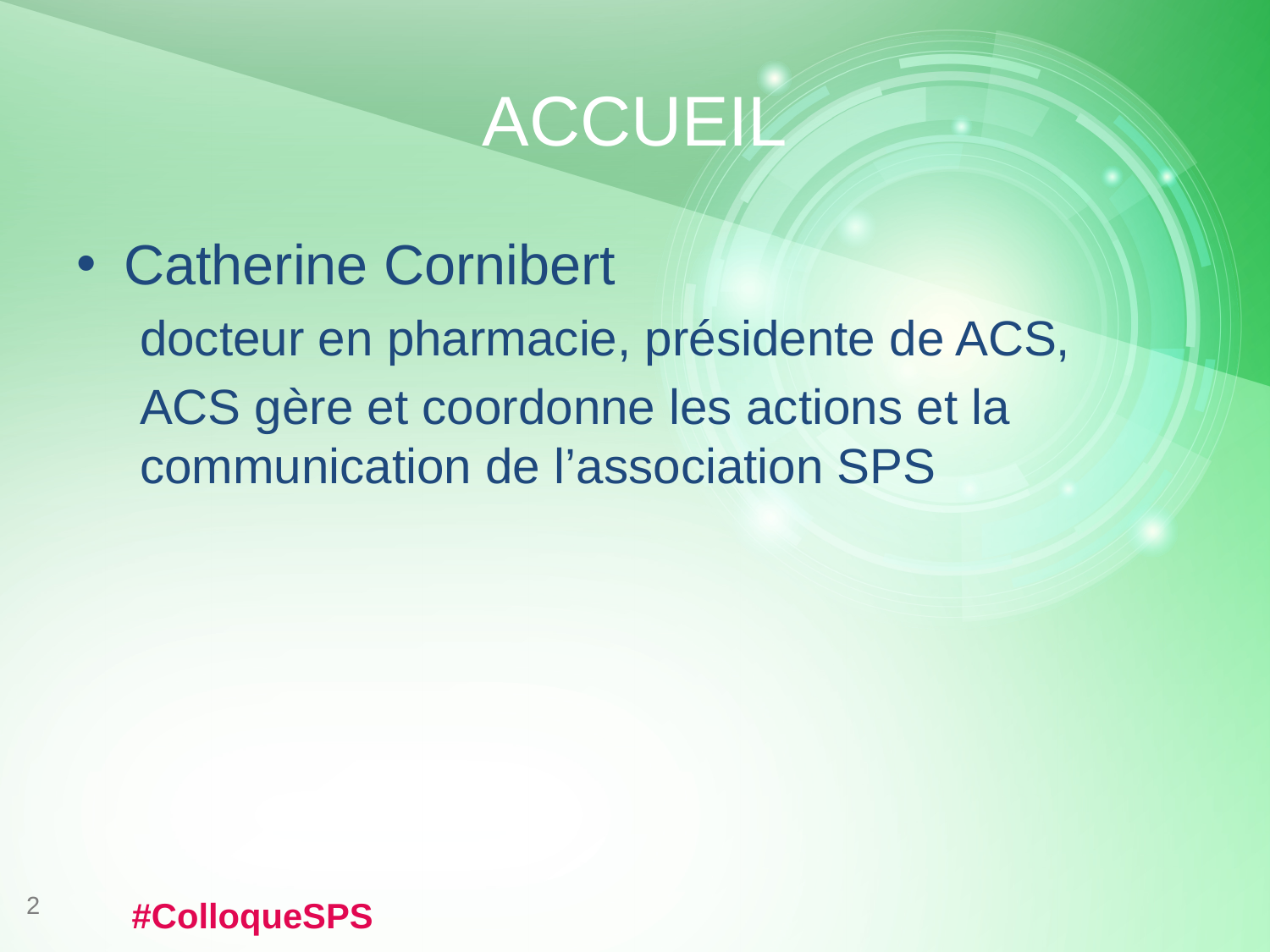

# ACCUEIL
Catherine Cornibert
docteur en pharmacie, présidente de ACS,
ACS gère et coordonne les actions et la communication de l’association SPS
2
#ColloqueSPS